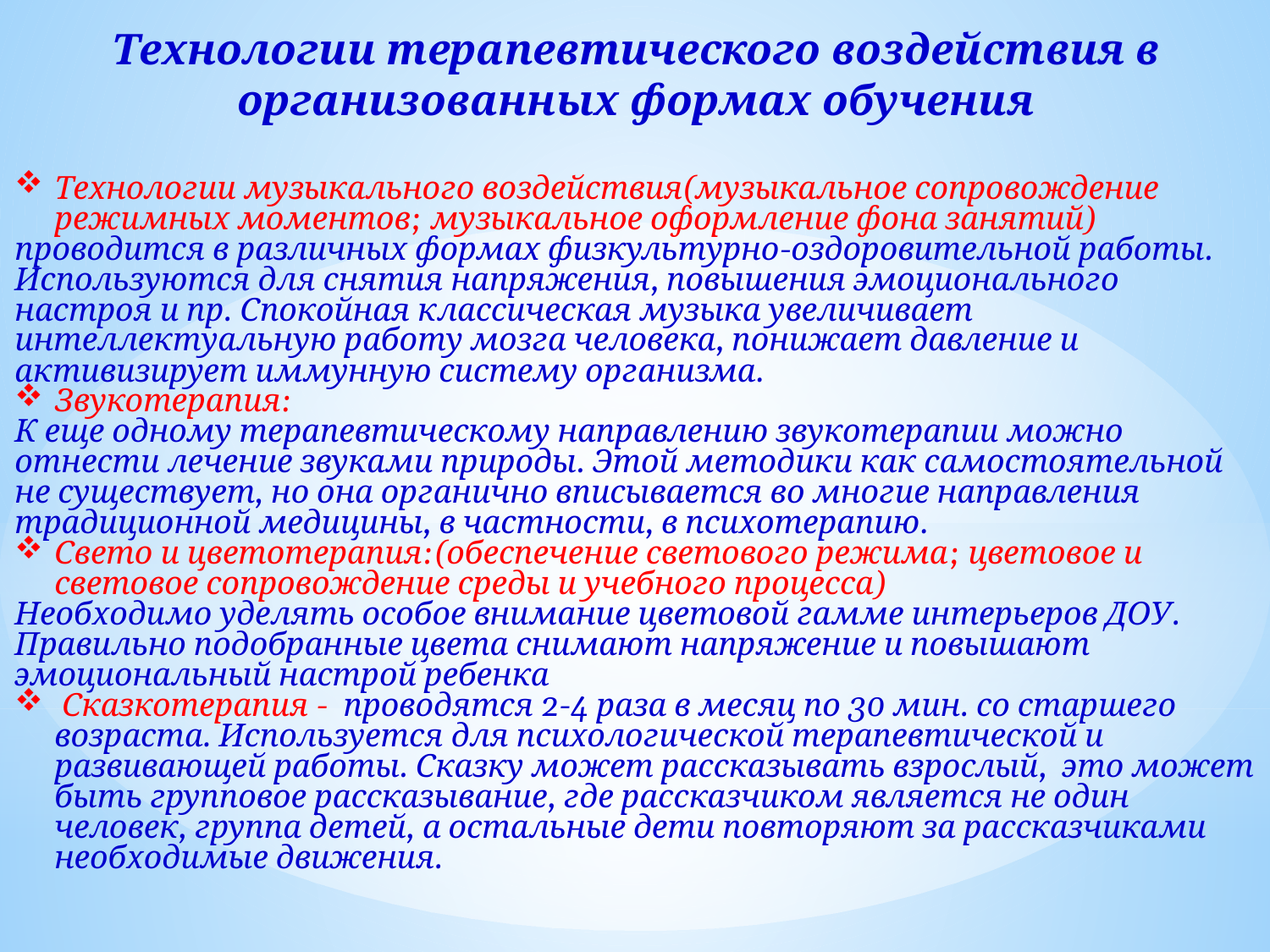

Технологии терапевтического воздействия в организованных формах обучения

Технологии музыкального воздействия(музыкальное сопровождение режимных моментов; музыкальное оформление фона занятий)
проводится в различных формах физкультурно-оздоровительной работы. Используются для снятия напряжения, повышения эмоционального настроя и пр. Спокойная классическая музыка увеличивает интеллектуальную работу мозга человека, понижает давление и активизирует иммунную систему организма.
Звукотерапия:
К еще одному терапевтическому направлению звукотерапии можно отнести лечение звуками природы. Этой методики как самостоятельной не существует, но она органично вписывается во многие направления традиционной медицины, в частности, в психотерапию.
Свето и цветотерапия:(обеспечение светового режима; цветовое и световое сопровождение среды и учебного процесса)
Необходимо уделять особое внимание цветовой гамме интерьеров ДОУ. Правильно подобранные цвета снимают напряжение и повышают эмоциональный настрой ребенка
 Сказкотерапия -  проводятся 2-4 раза в месяц по 30 мин. со старшего возраста. Используется для психологической терапевтической и развивающей работы. Сказку может рассказывать взрослый,  это может быть групповое рассказывание, где рассказчиком является не один человек, группа детей, а остальные дети повторяют за рассказчиками необходимые движения.